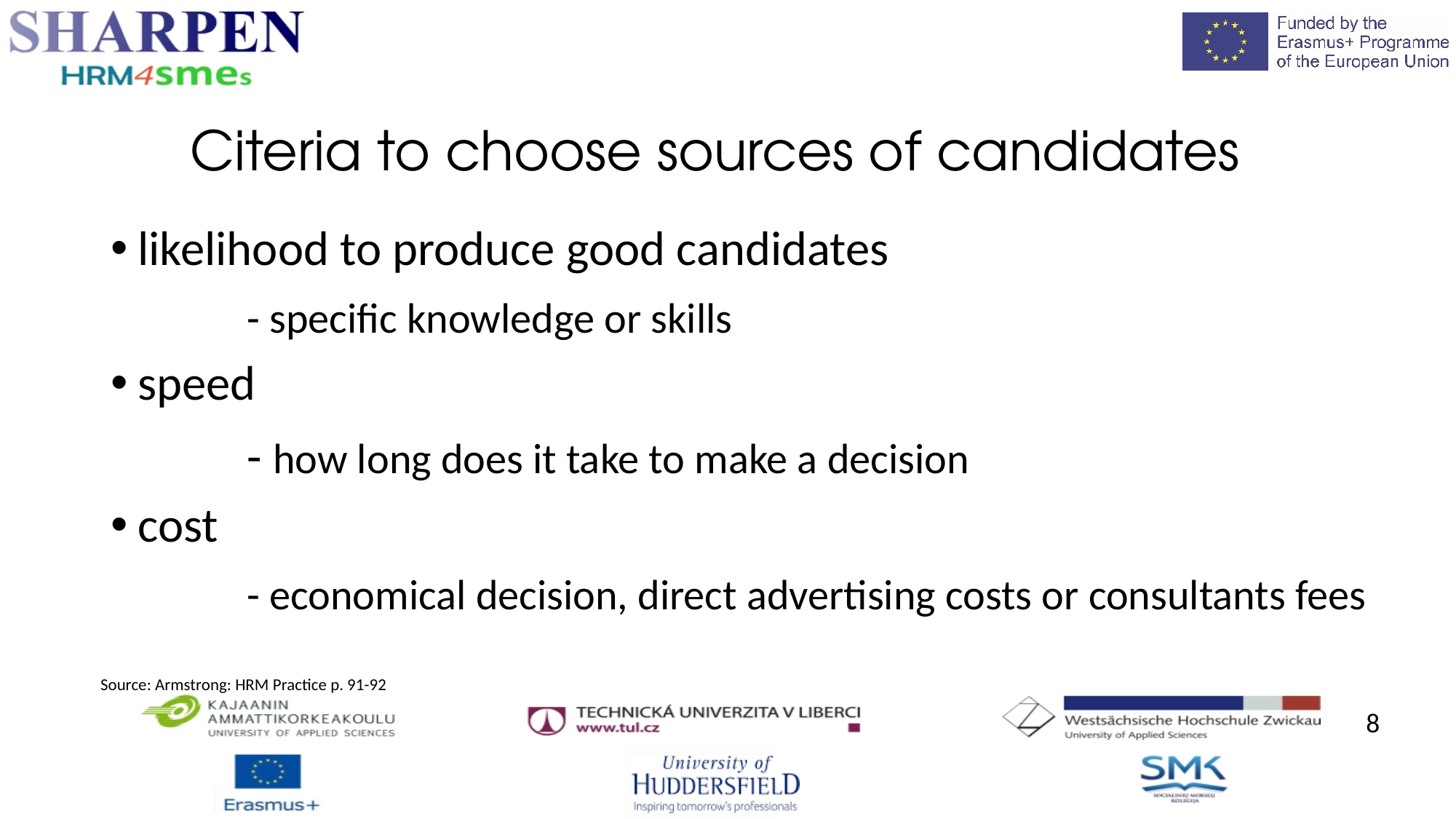

Citeria to choose sources of candidates
likelihood to produce good candidates
		- specific knowledge or skills
speed
		- how long does it take to make a decision
cost
		- economical decision, direct advertising costs or consultants fees

Source: Armstrong: HRM Practice p. 91-92
8